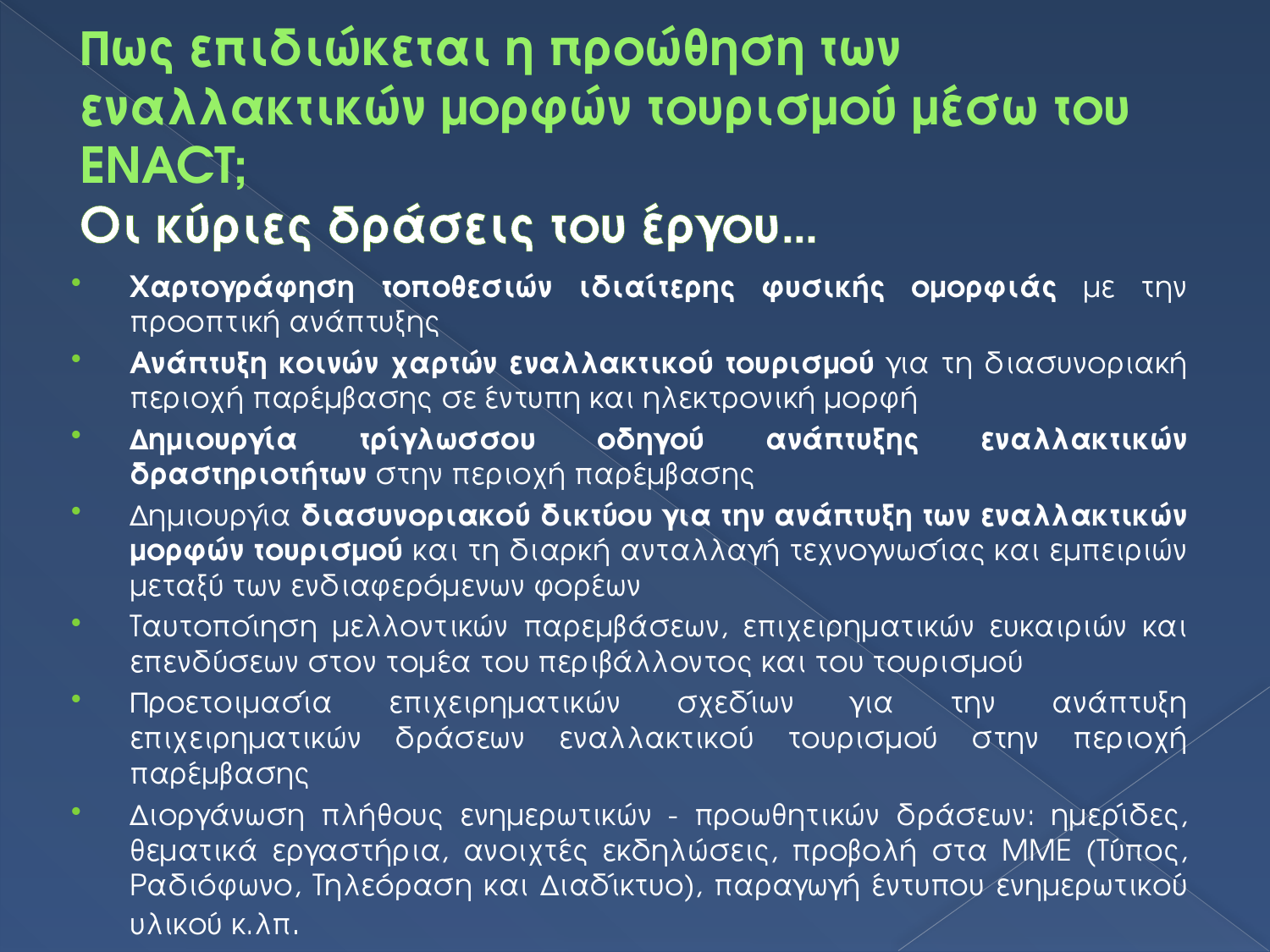

# Πως επιδιώκεται η προώθηση των εναλλακτικών μορφών τουρισμού μέσω του ENACT; Οι κύριες δράσεις του έργου…
Χαρτογράφηση τοποθεσιών ιδιαίτερης φυσικής ομορφιάς με την προοπτική ανάπτυξης
Ανάπτυξη κοινών χαρτών εναλλακτικού τουρισμού για τη διασυνοριακή περιοχή παρέμβασης σε έντυπη και ηλεκτρονική μορφή
Δημιουργία τρίγλωσσου οδηγού ανάπτυξης εναλλακτικών δραστηριοτήτων στην περιοχή παρέμβασης
Δημιουργία διασυνοριακού δικτύου για την ανάπτυξη των εναλλακτικών μορφών τουρισμού και τη διαρκή ανταλλαγή τεχνογνωσίας και εμπειριών μεταξύ των ενδιαφερόμενων φορέων
Ταυτοποίηση μελλοντικών παρεμβάσεων, επιχειρηματικών ευκαιριών και επενδύσεων στον τομέα του περιβάλλοντος και του τουρισμού
Προετοιμασία επιχειρηματικών σχεδίων για την ανάπτυξη επιχειρηματικών δράσεων εναλλακτικού τουρισμού στην περιοχή παρέμβασης
Διοργάνωση πλήθους ενημερωτικών - προωθητικών δράσεων: ημερίδες, θεματικά εργαστήρια, ανοιχτές εκδηλώσεις, προβολή στα ΜΜΕ (Τύπος, Ραδιόφωνο, Τηλεόραση και Διαδίκτυο), παραγωγή έντυπου ενημερωτικού υλικού κ.λπ.